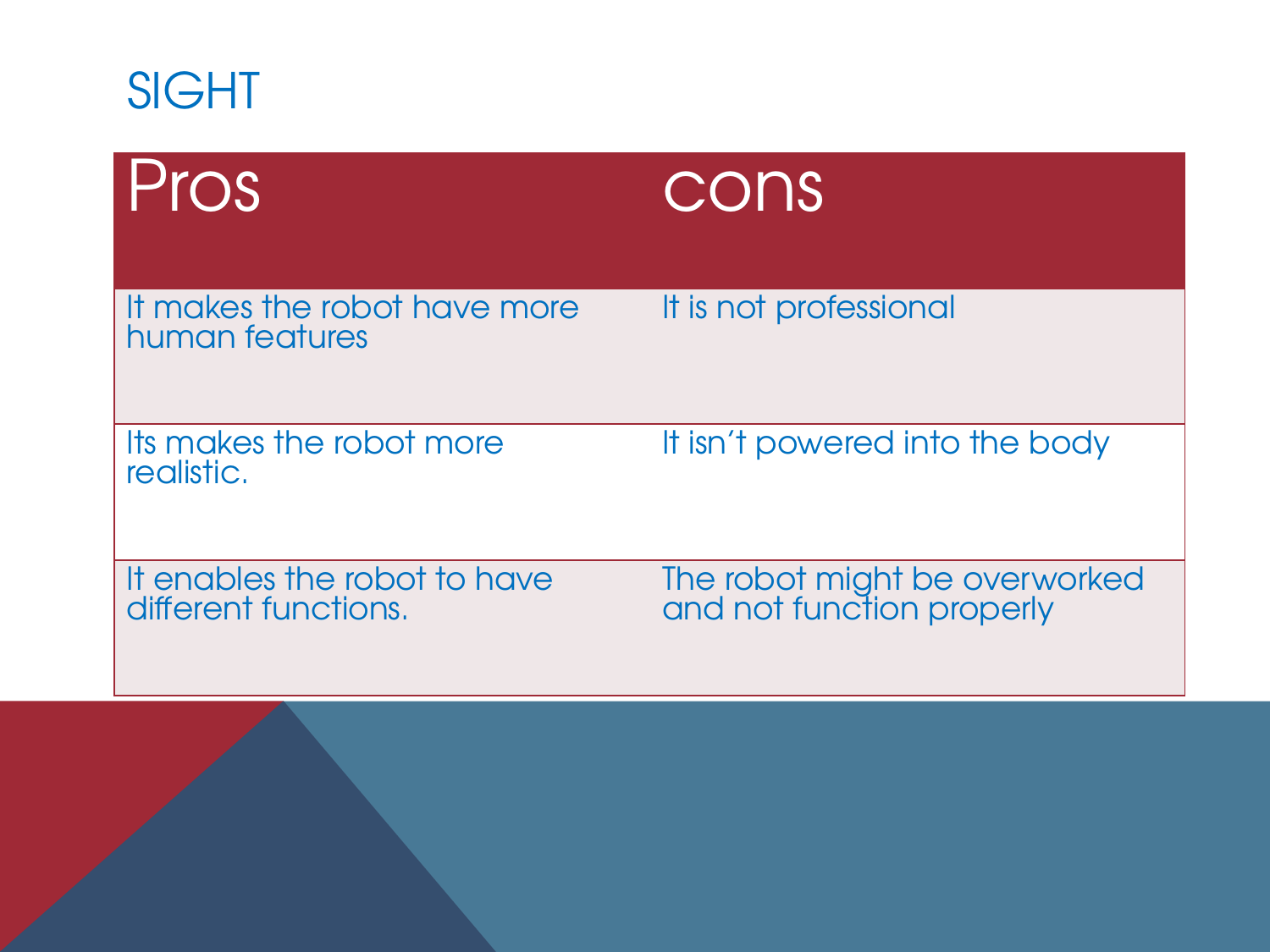

# sight
| Pros | cons |
| --- | --- |
| It makes the robot have more human features | It is not professional |
| Its makes the robot more realistic. | It isn’t powered into the body |
| It enables the robot to have different functions. | The robot might be overworked and not function properly |